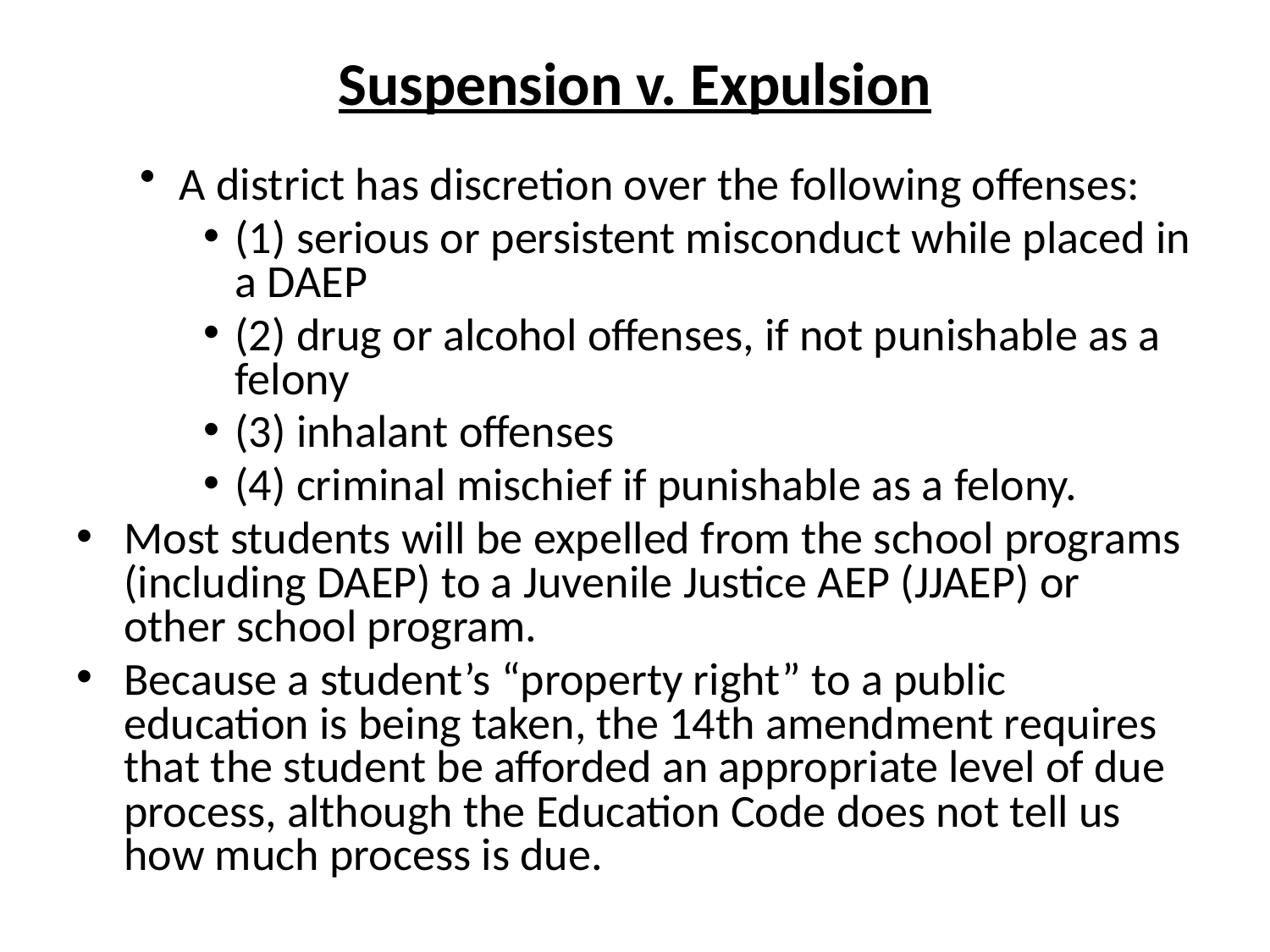

# Suspension v. Expulsion
A district has discretion over the following offenses:
(1) serious or persistent misconduct while placed in a DAEP
(2) drug or alcohol offenses, if not punishable as a felony
(3) inhalant offenses
(4) criminal mischief if punishable as a felony.
Most students will be expelled from the school programs (including DAEP) to a Juvenile Justice AEP (JJAEP) or other school program.
Because a student’s “property right” to a public education is being taken, the 14th amendment requires that the student be afforded an appropriate level of due process, although the Education Code does not tell us how much process is due.